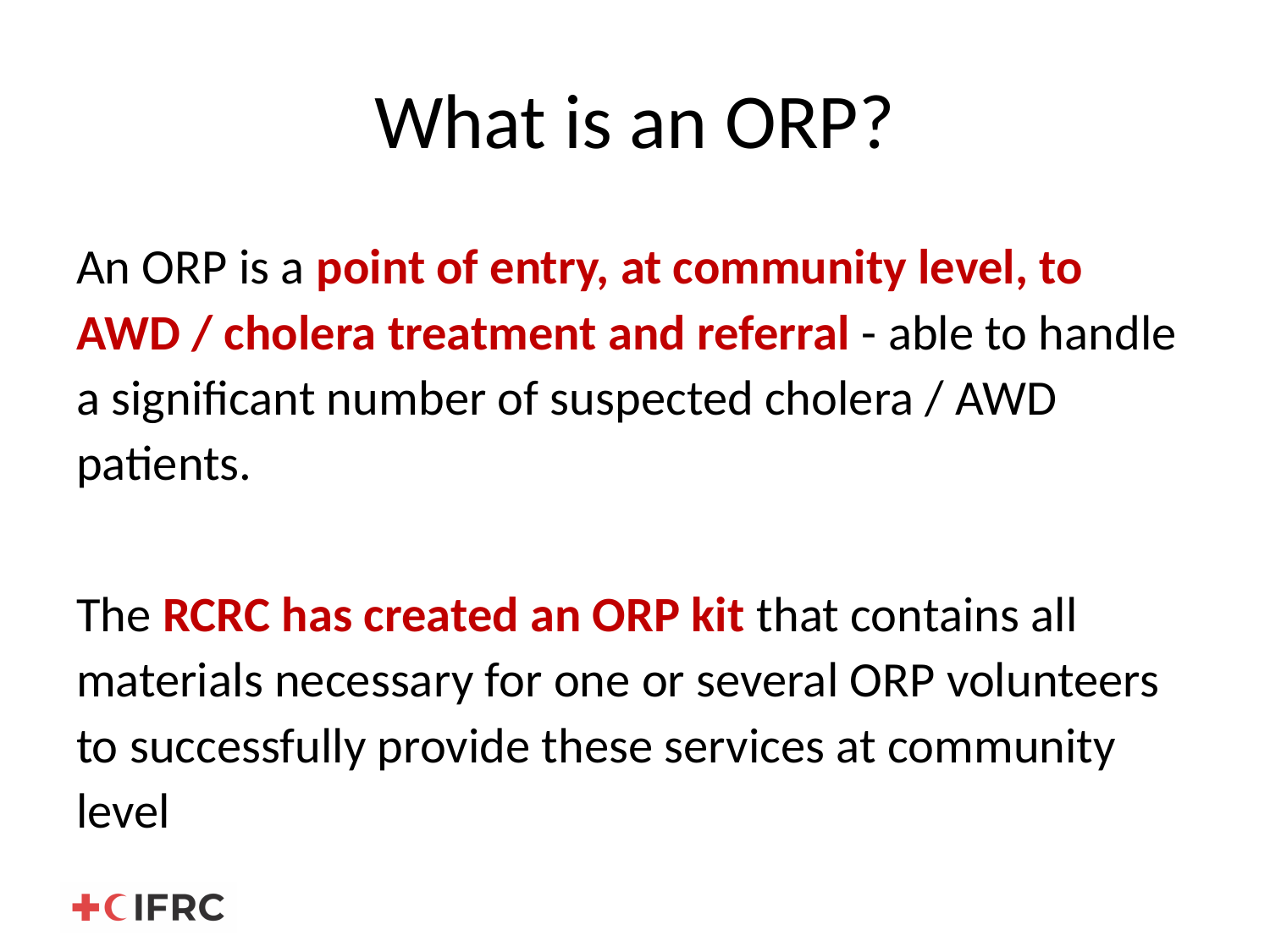

# What is an ORP?
An ORP is a point of entry, at community level, to AWD / cholera treatment and referral - able to handle a significant number of suspected cholera / AWD patients.

The RCRC has created an ORP kit that contains all materials necessary for one or several ORP volunteers to successfully provide these services at community level